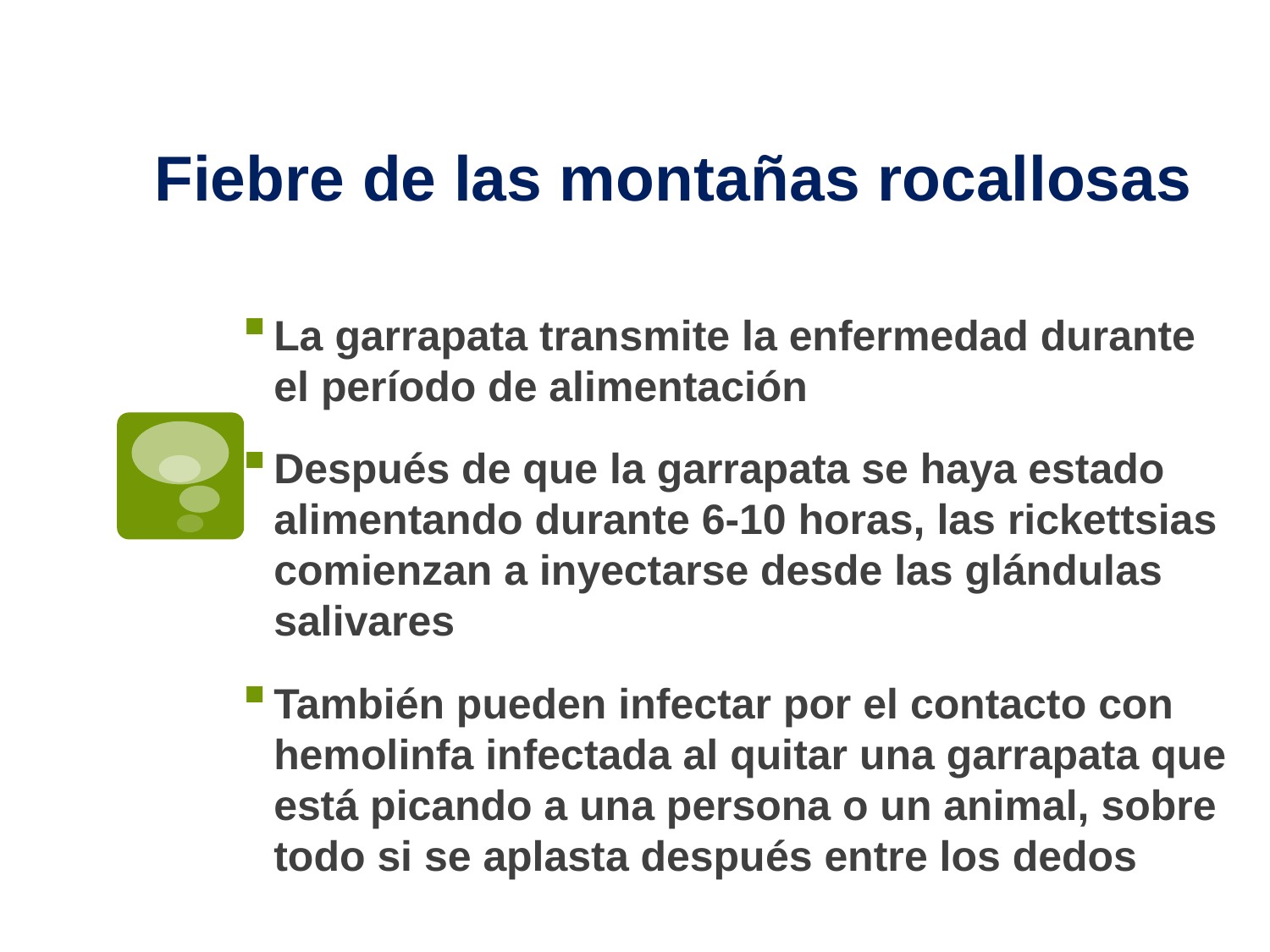

# Fiebre de las montañas rocallosas
La garrapata transmite la enfermedad durante el período de alimentación
Después de que la garrapata se haya estado alimentando durante 6-10 horas, las rickettsias comienzan a inyectarse desde las glándulas salivares
También pueden infectar por el contacto con hemolinfa infectada al quitar una garrapata que está picando a una persona o un animal, sobre todo si se aplasta después entre los dedos